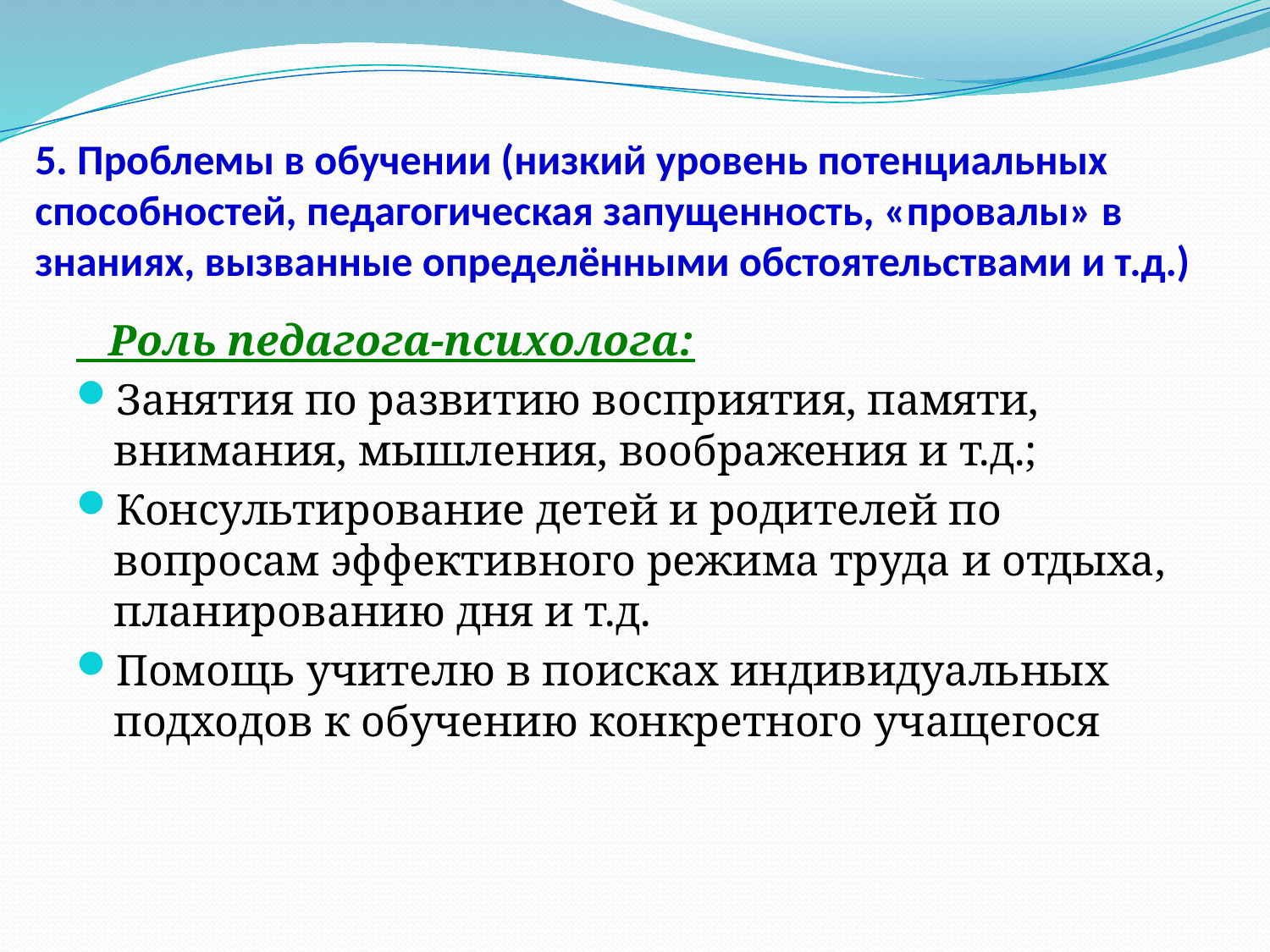

# 5. Проблемы в обучении (низкий уровень потенциальных способностей, педагогическая запущенность, «провалы» в знаниях, вызванные определёнными обстоятельствами и т.д.)
   Роль педагога-психолога:
Занятия по развитию восприятия, памяти, внимания, мышления, воображения и т.д.;
Консультирование детей и родителей по вопросам эффективного режима труда и отдыха, планированию дня и т.д.
Помощь учителю в поисках индивидуальных подходов к обучению конкретного учащегося